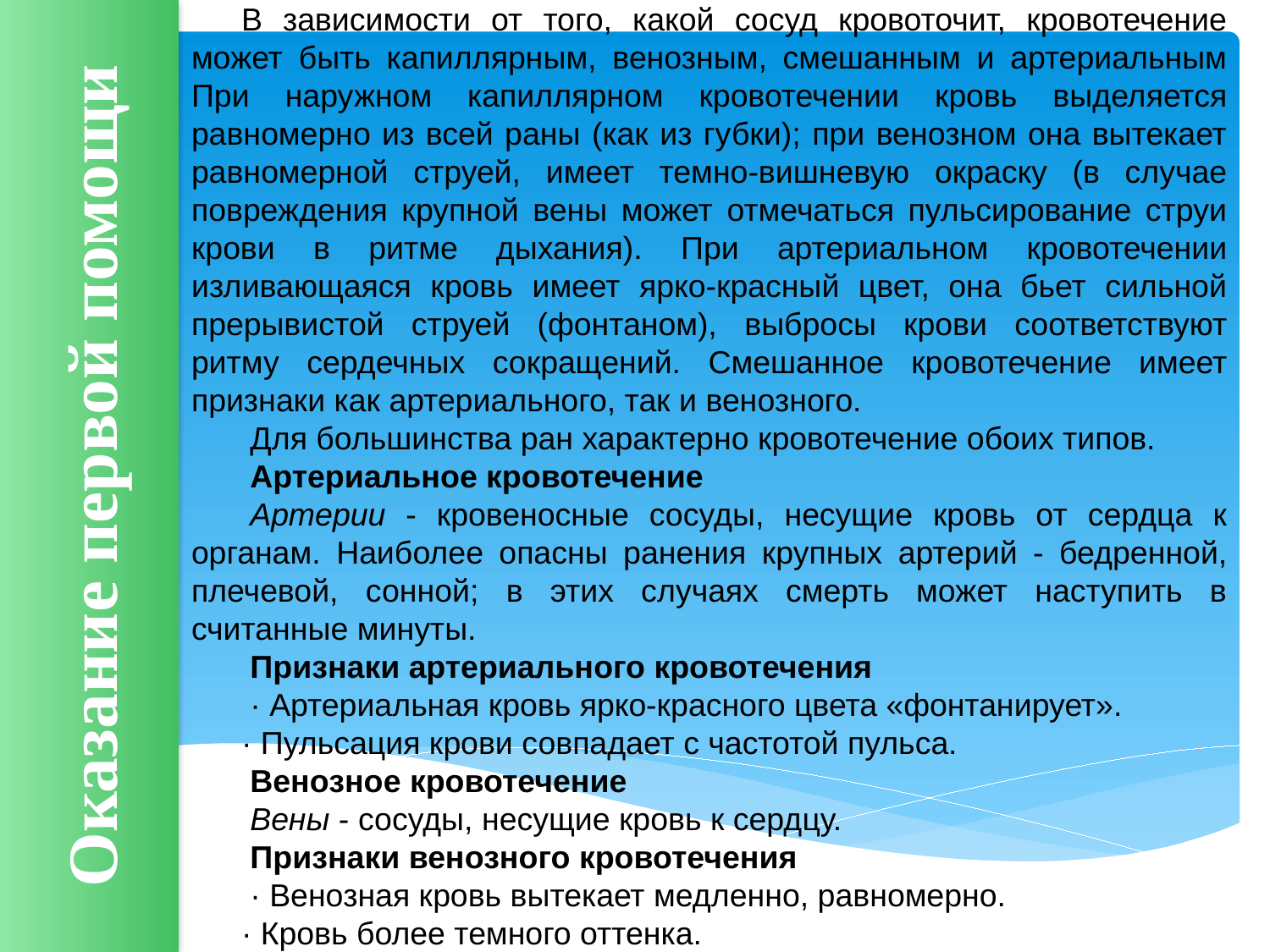

В зависимости от того, какой сосуд кровоточит, кровотечение может быть капиллярным, венозным, смешанным и артериальным При наружном капиллярном кровотечении кровь выделяется равномерно из всей раны (как из губки); при венозном она вытекает равномерной струей, имеет темно-вишневую окраску (в случае повреждения крупной вены может отмечаться пульсирование струи крови в ритме дыхания). При артериальном кровотечении изливающаяся кровь имеет ярко-красный цвет, она бьет сильной прерывистой струей (фонтаном), выбросы крови соответствуют ритму сердечных сокращений. Смешанное кровотечение имеет признаки как артериального, так и венозного.
 Для большинства ран характерно кровотечение обоих типов.
 Артериальное кровотечение
 Артерии - кровеносные сосуды, несущие кровь от сердца к органам. Наиболее опасны ранения крупных артерий - бедренной, плечевой, сонной; в этих случаях смерть может наступить в считанные минуты.
 Признаки артериального кровотечения
 · Артериальная кровь ярко-красного цвета «фонтанирует».
· Пульсация крови совпадает с частотой пульса.
 Венозное кровотечение
 Вены - сосуды, несущие кровь к сердцу.
 Признаки венозного кровотечения
 · Венозная кровь вытекает медленно, равномерно.
· Кровь более темного оттенка.

Оказание первой помощи